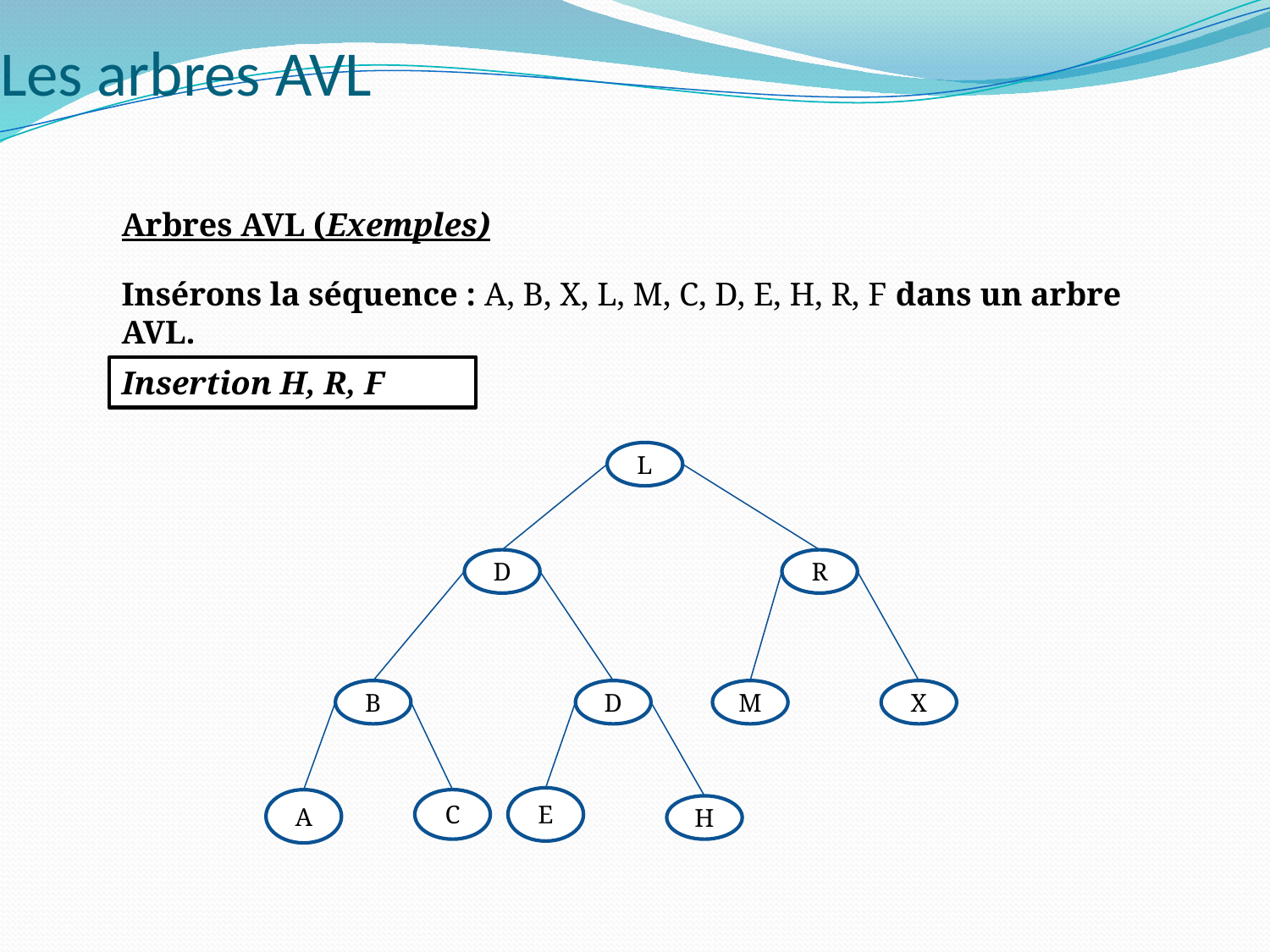

# Les arbres AVL

Arbres AVL (Exemples)
Insérons la séquence : A, B, X, L, M, C, D, E, H, R, F dans un arbre AVL.
Insertion H, R, F
L
D
R
B
M
X
D
E
A
C
H